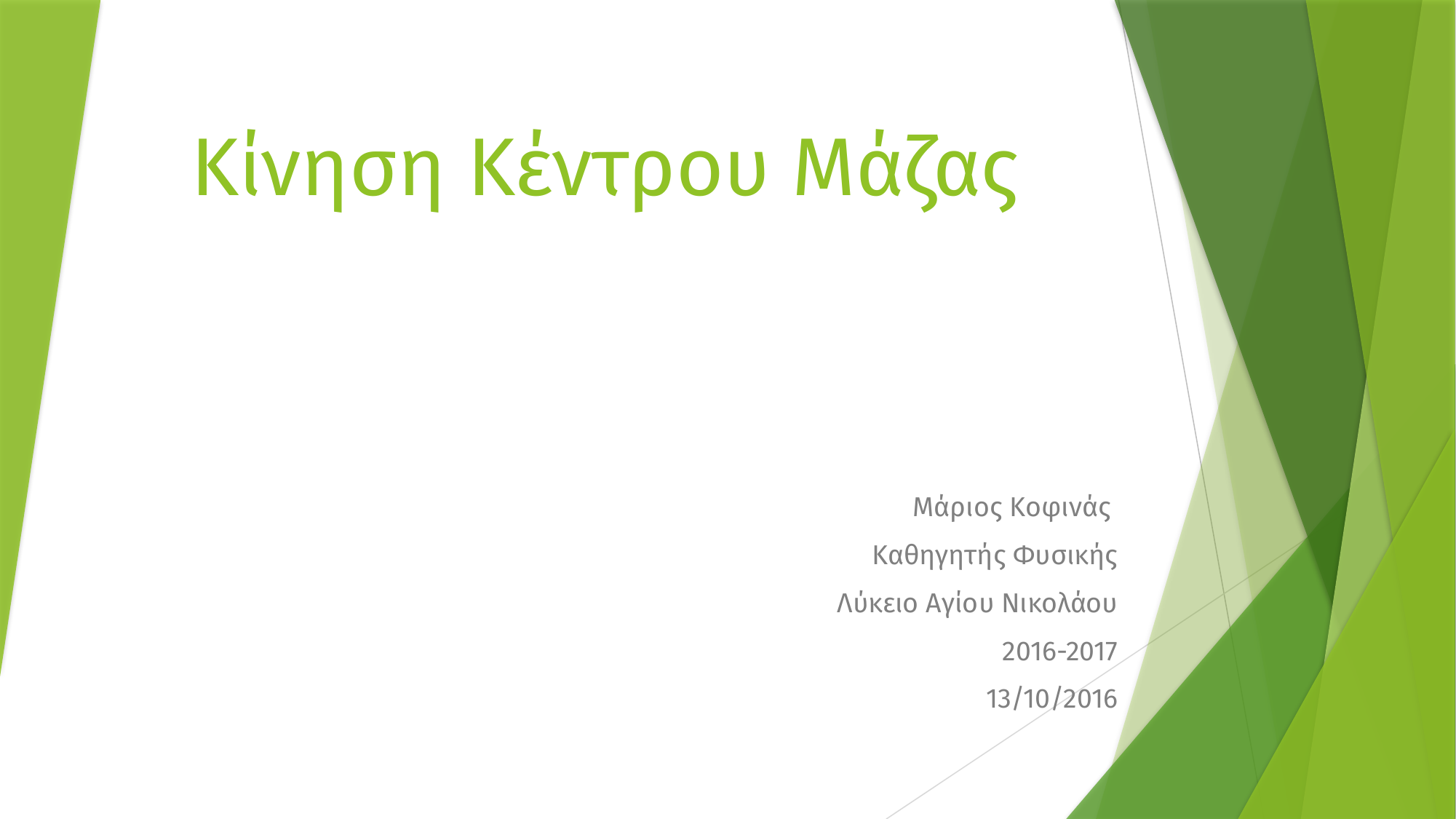

# Κίνηση Κέντρου Μάζας
Μάριος Κοφινάς
Καθηγητής Φυσικής
Λύκειο Αγίου Νικολάου
2016-2017
13/10/2016